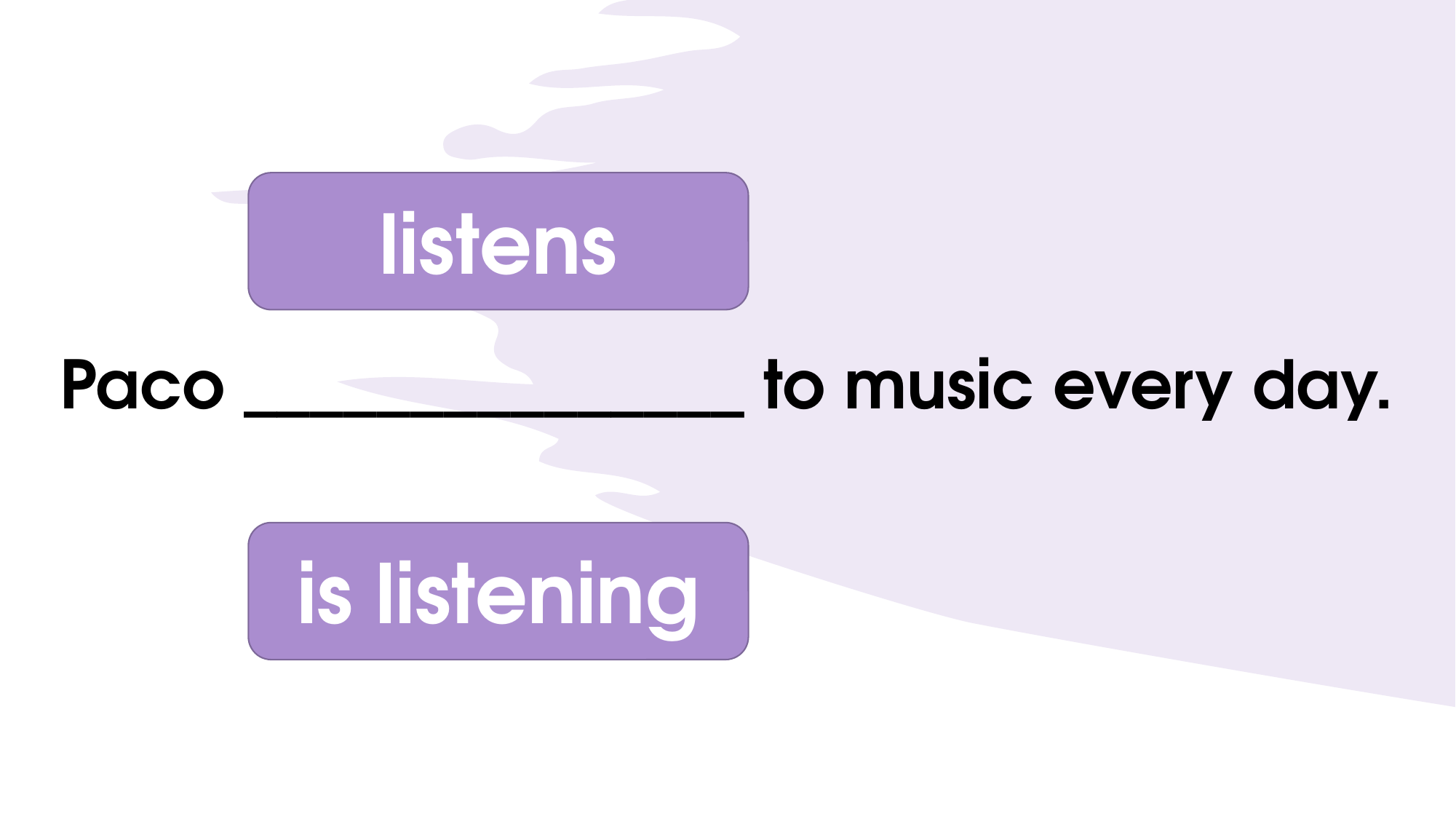

listens
Paco _______________ to music every day.
is listening